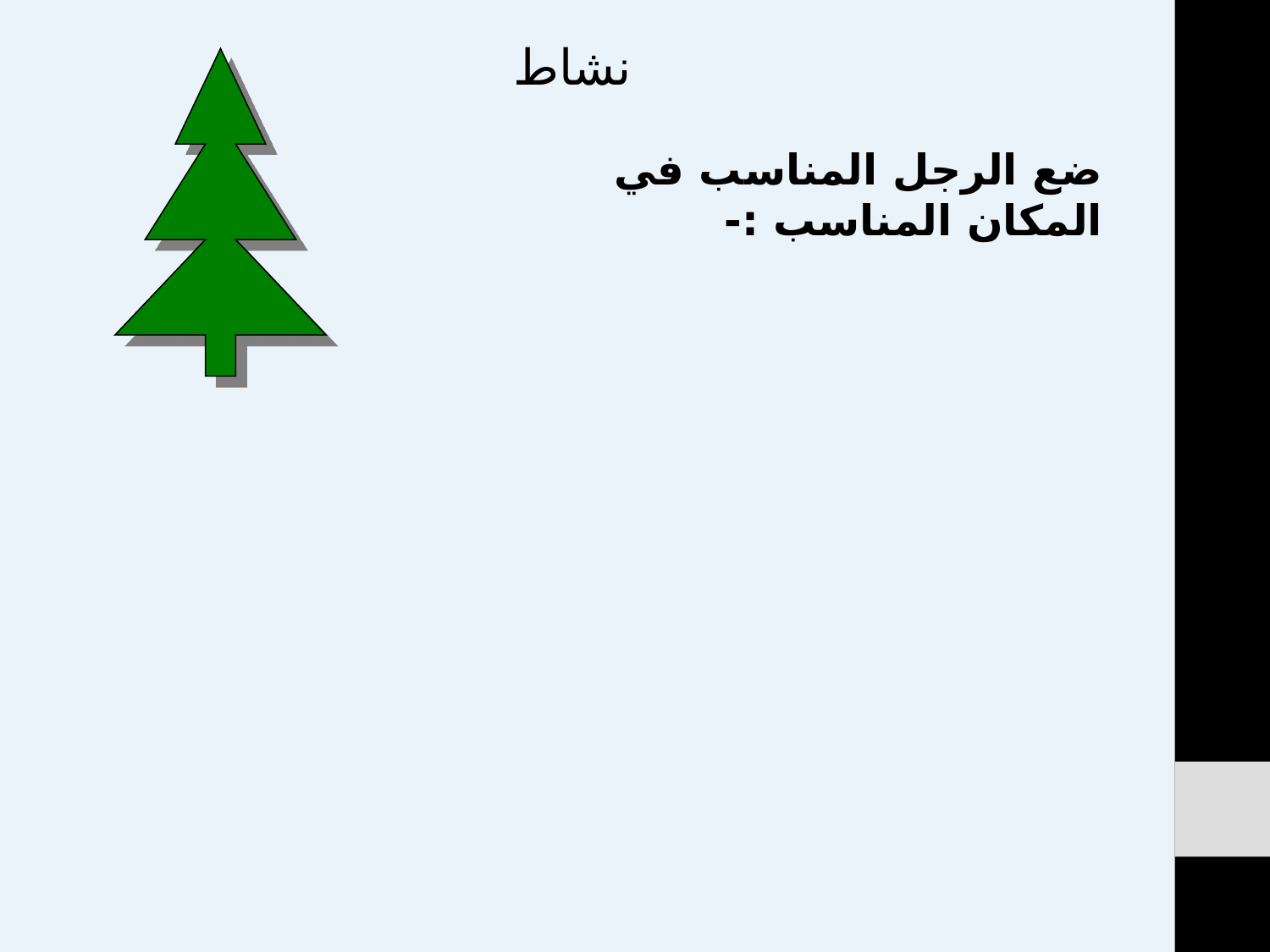

نشاط

ضع الرجل المناسب في المكان المناسب :-